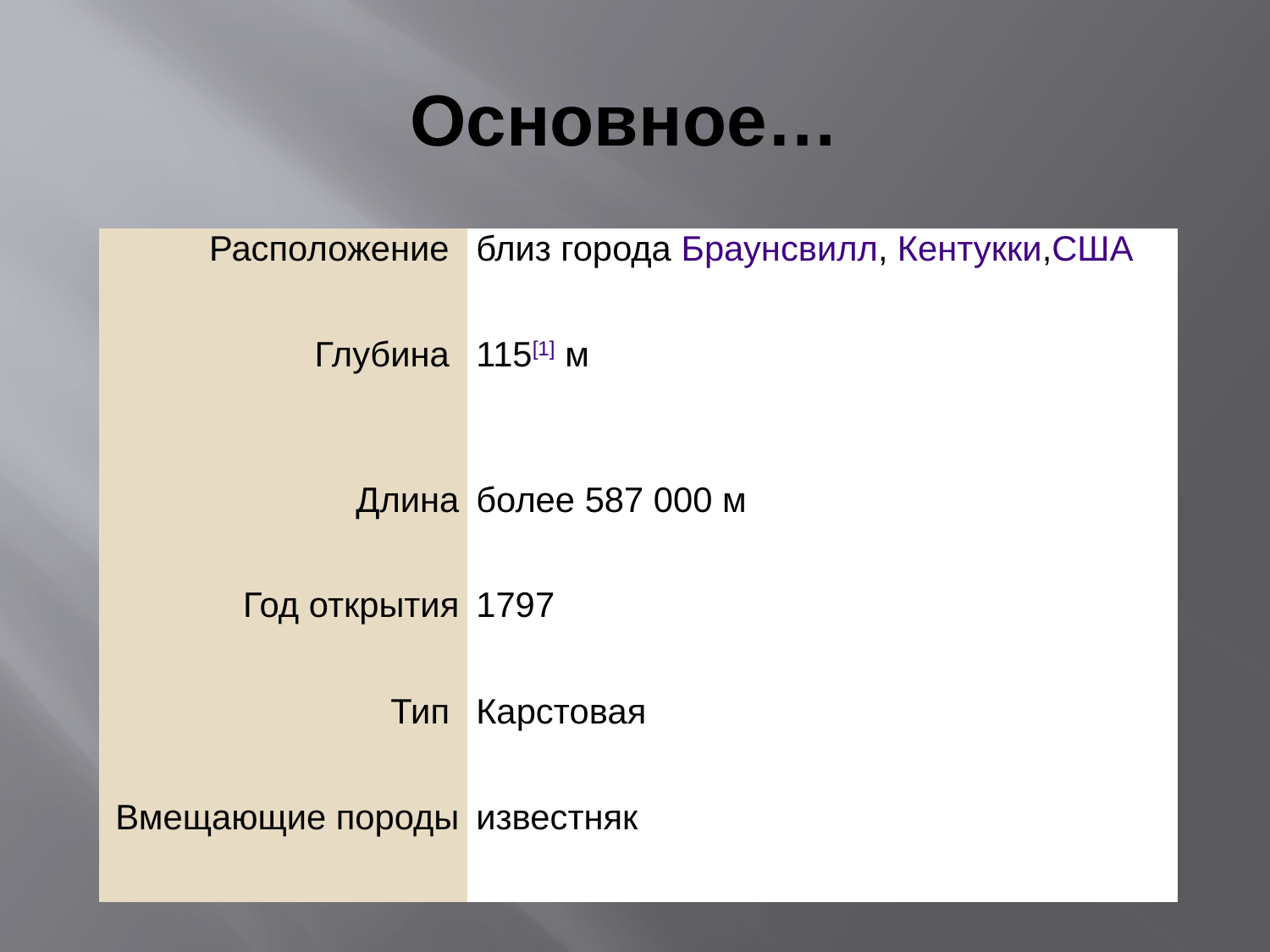

# Основное…
| Расположение | близ города Браунсвилл, Кентукки,США |
| --- | --- |
| Глубина | 115[1] м |
| Длина | более 587 000 м |
| Год открытия | 1797 |
| Тип | Карстовая |
| Вмещающие породы | известняк |